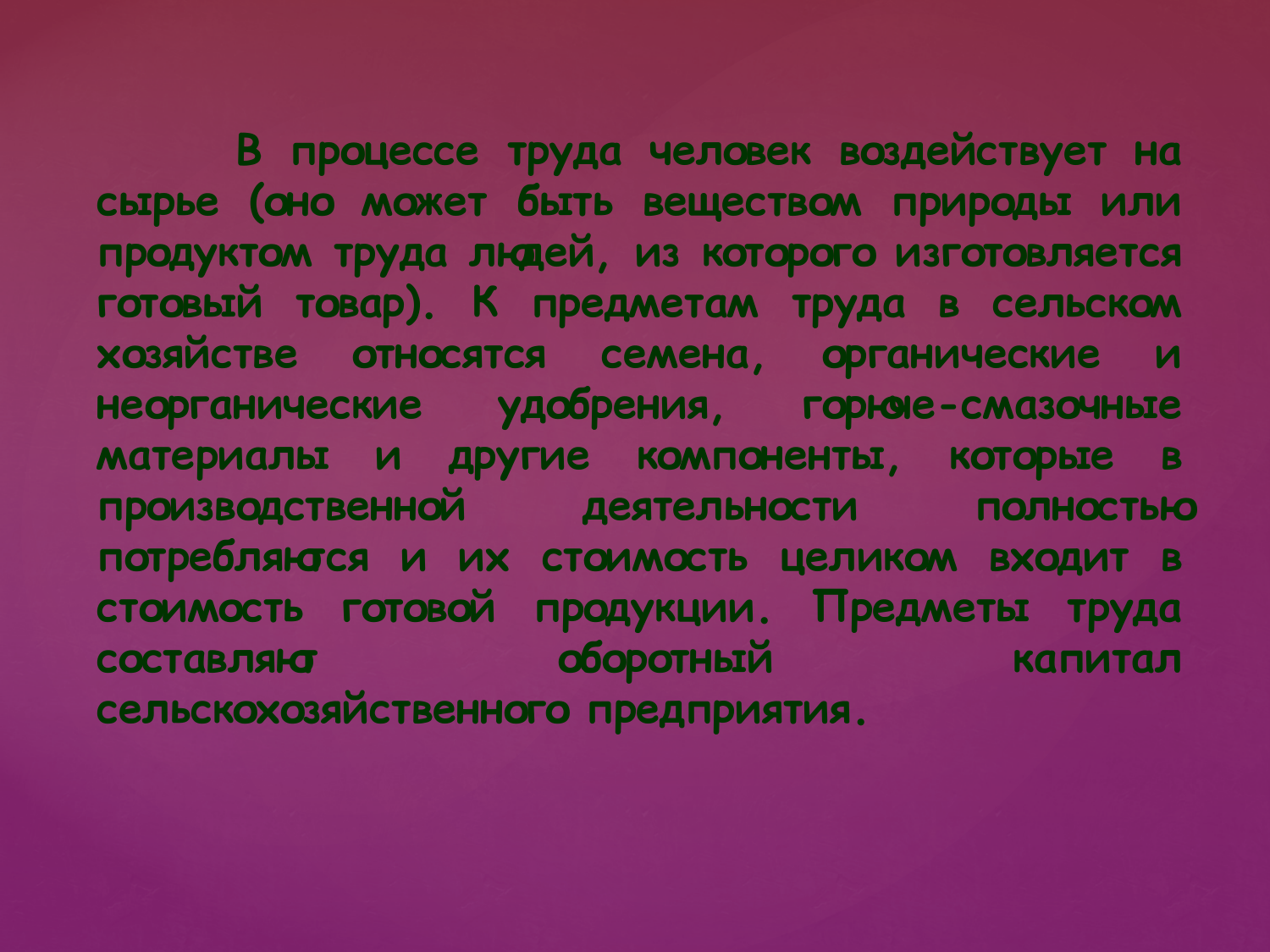

В процессе труда человек воздействует на сырье (оно может быть веществом природы или продуктом труда людей, из которого изготовляется готовый товар). К предметам труда в сельском хозяйстве относятся семена, органические и неорганические удобрения, горюче-смазочные материалы и другие компоненты, которые в производственной деятельности полностью потребляются и их стоимость целиком входит в стоимость готовой продукции. Предметы труда составляют оборотный капитал сельскохозяйственного предприятия.